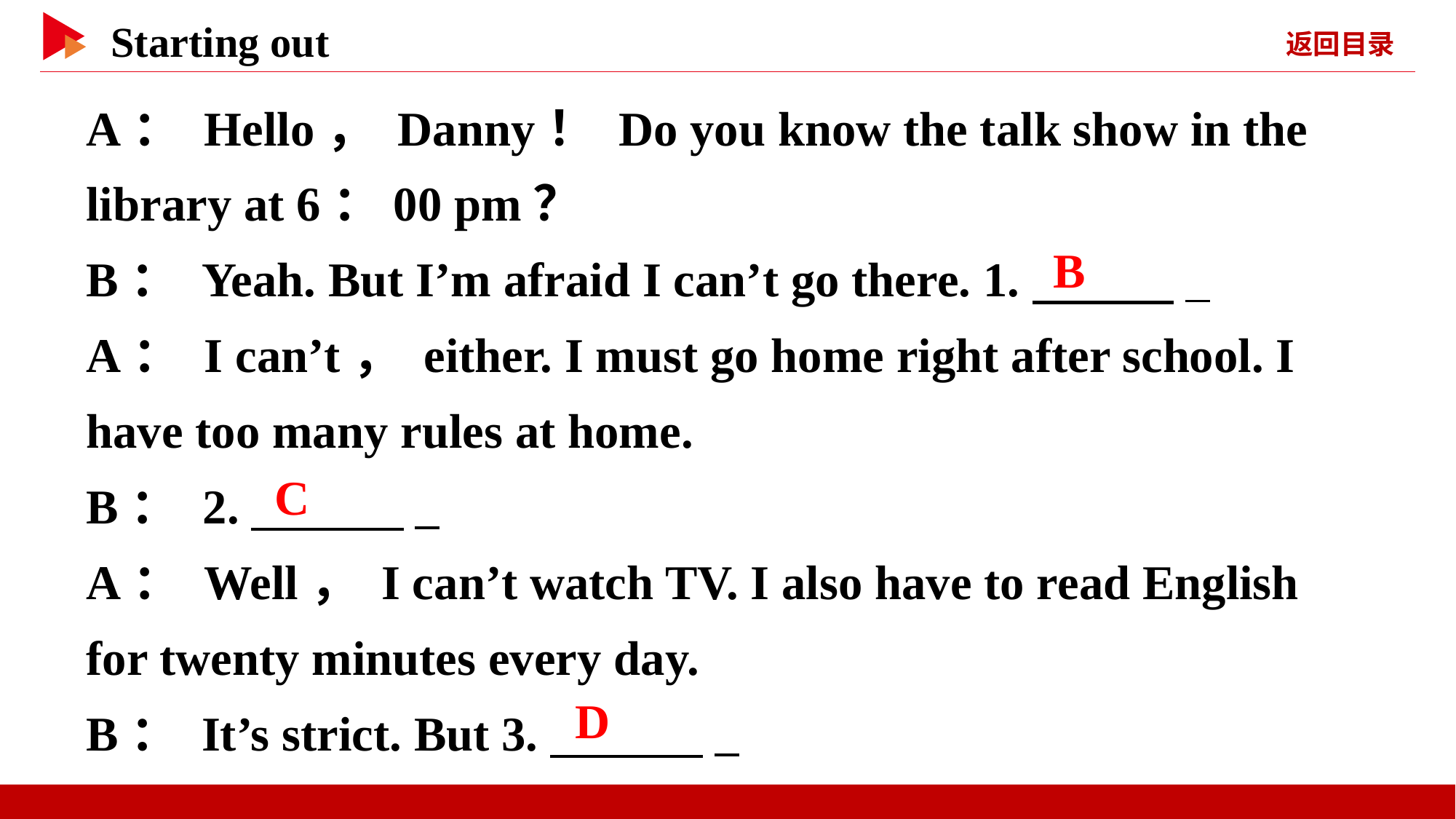

A： Hello， Danny！ Do you know the talk show in the library at 6：00 pm？
B： Yeah. But I’m afraid I can’t go there. 1.　  　  _
A： I can’t， either. I must go home right after school. I have too many rules at home.
B： 2.　  　   _
A： Well， I can’t watch TV. I also have to read English for twenty minutes every day.
B： It’s strict. But 3.　  　   _
　B
　C
　D